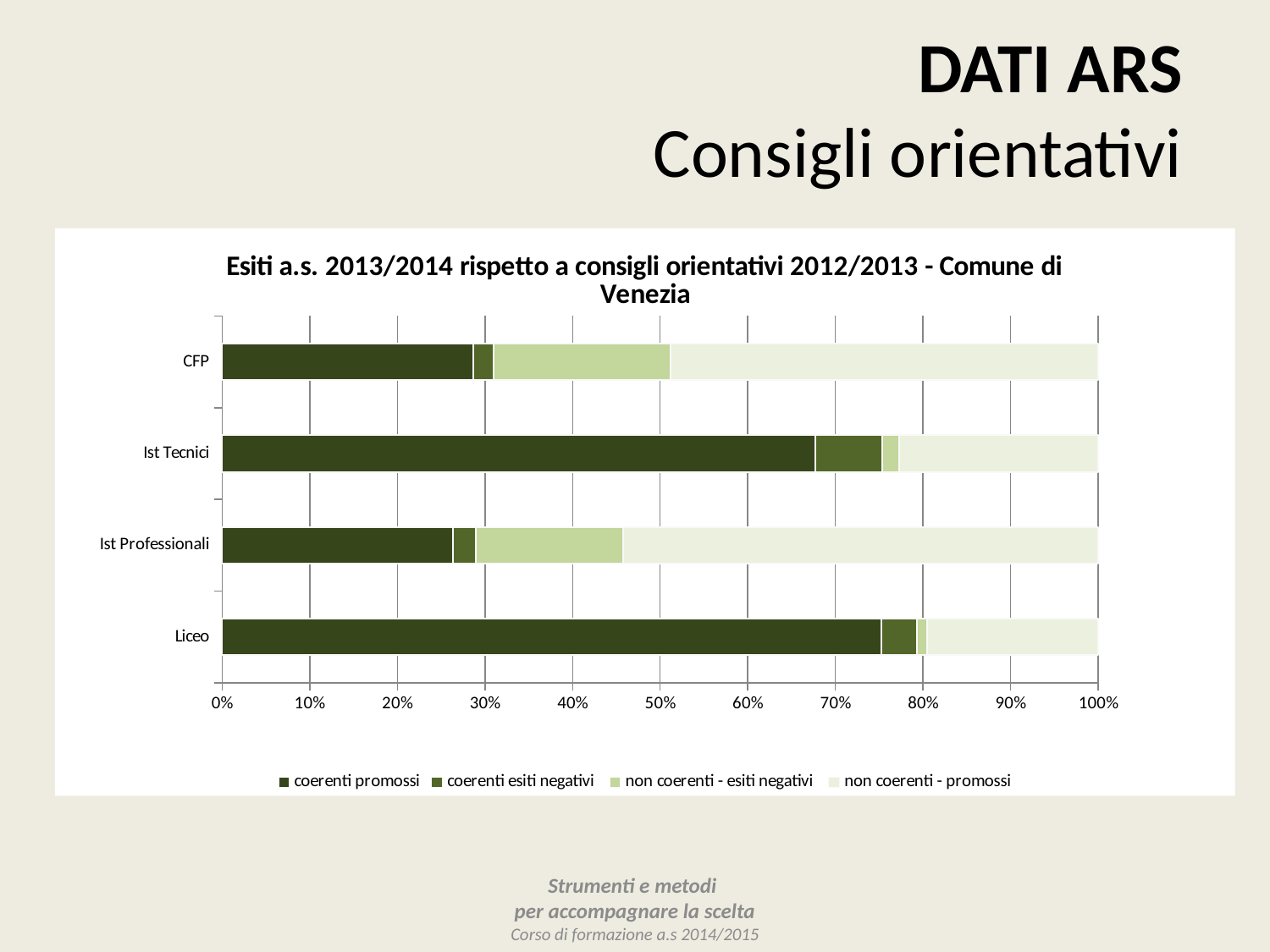

DATI ARS
Consigli orientativi

### Chart: Esiti a.s. 2013/2014 rispetto a consigli orientativi 2012/2013 - Comune di Venezia

| Category | coerenti promossi | coerenti esiti negativi  | non coerenti - esiti negativi  | non coerenti - promossi |
|---|---|---|---|---|
| Liceo | 346.0 | 19.0 | 5.0 | 90.0 |
| Ist Professionali | 72.0 | 7.0 | 46.0 | 148.0 |
| Ist Tecnici | 250.0 | 28.0 | 7.0 | 84.0 |
| CFP | 37.0 | 3.0 | 26.0 | 63.0 |
Strumenti e metodi
per accompagnare la scelta
Corso di formazione a.s 2014/2015